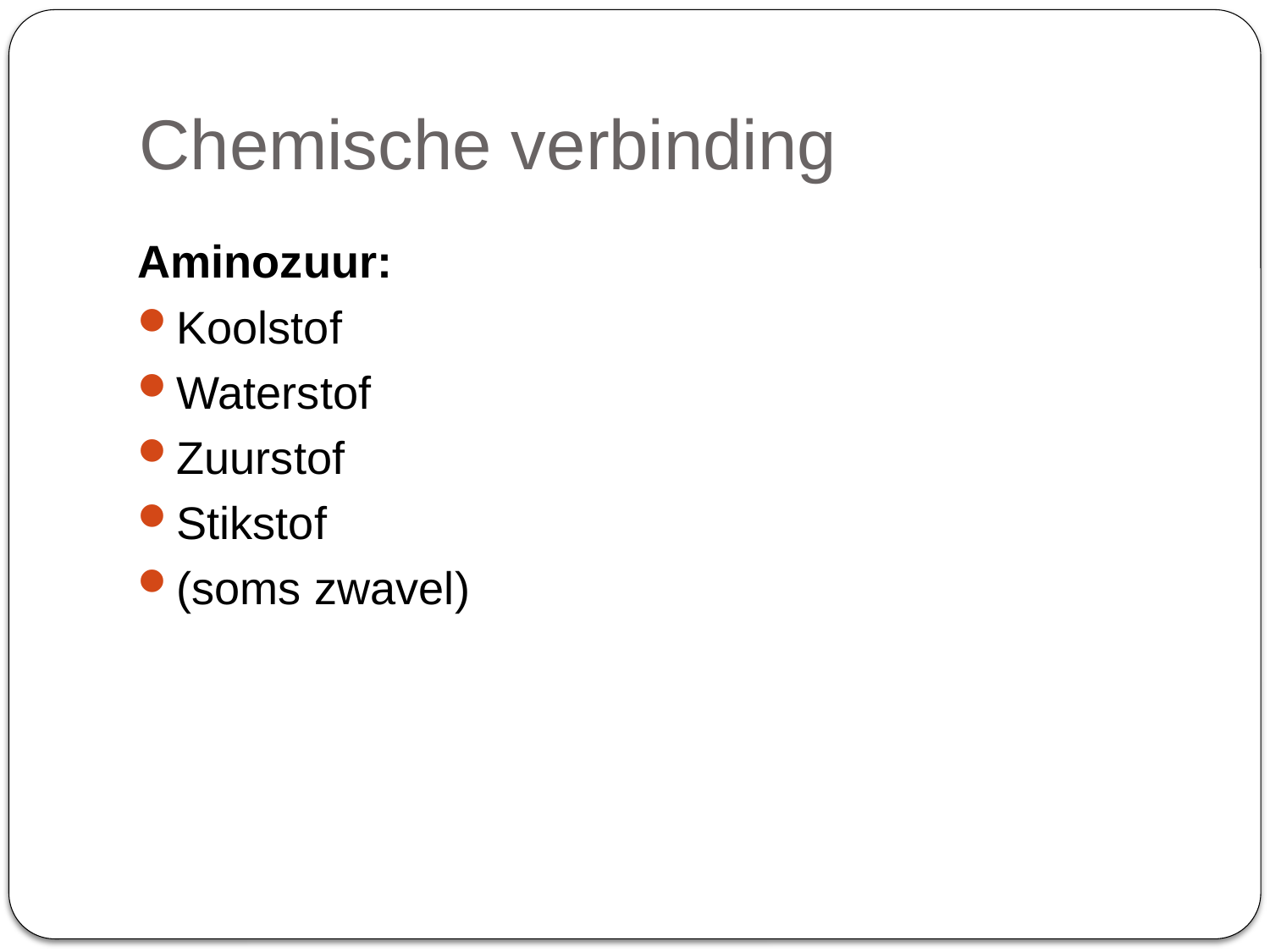

# Chemische verbinding
Aminozuur:
Koolstof
Waterstof
Zuurstof
Stikstof
(soms zwavel)